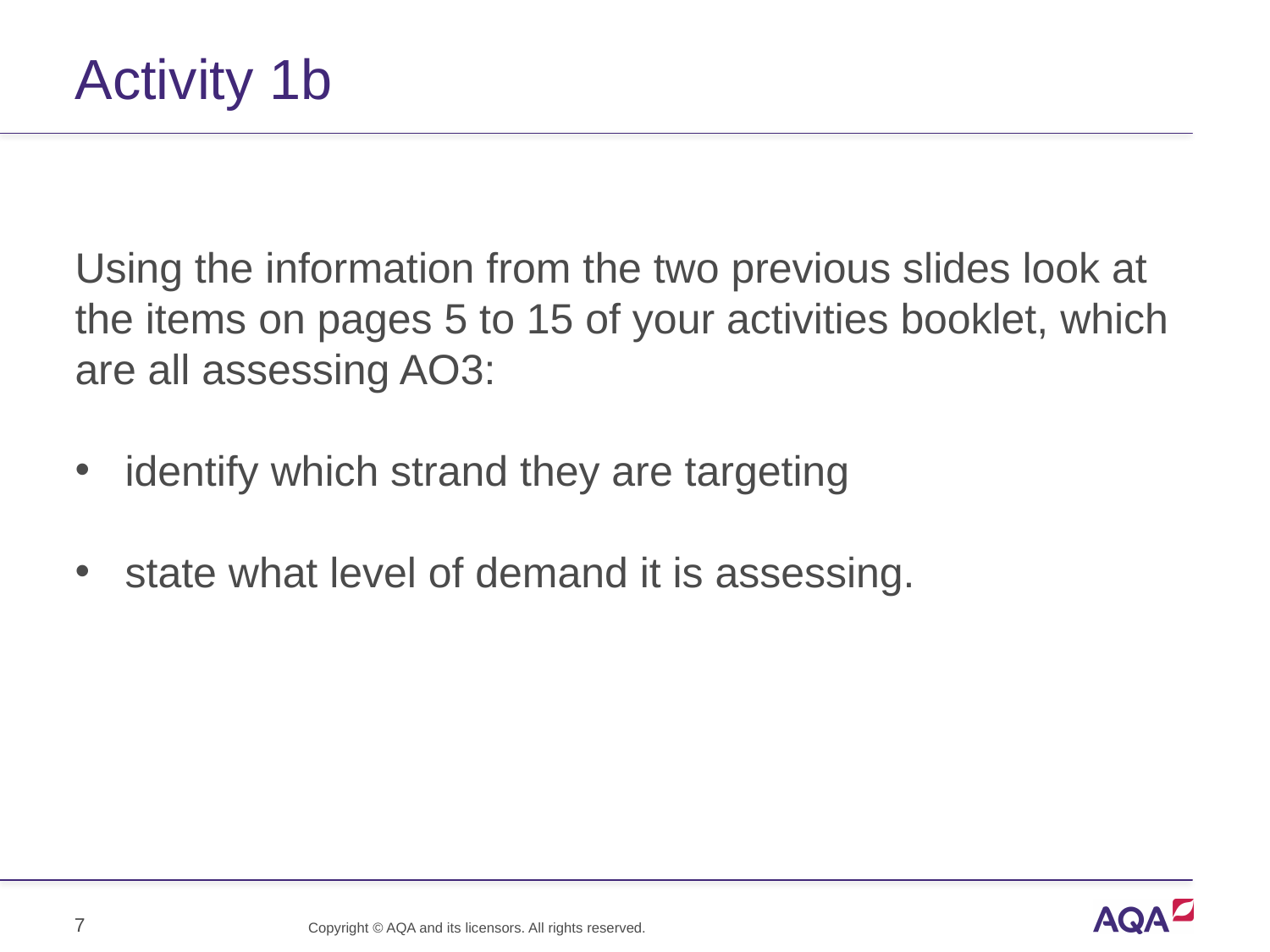

# Activity 1b
Using the information from the two previous slides look at the items on pages 5 to 15 of your activities booklet, which are all assessing AO3:

identify which strand they are targeting

state what level of demand it is assessing.

7
Copyright © AQA and its licensors. All rights reserved.